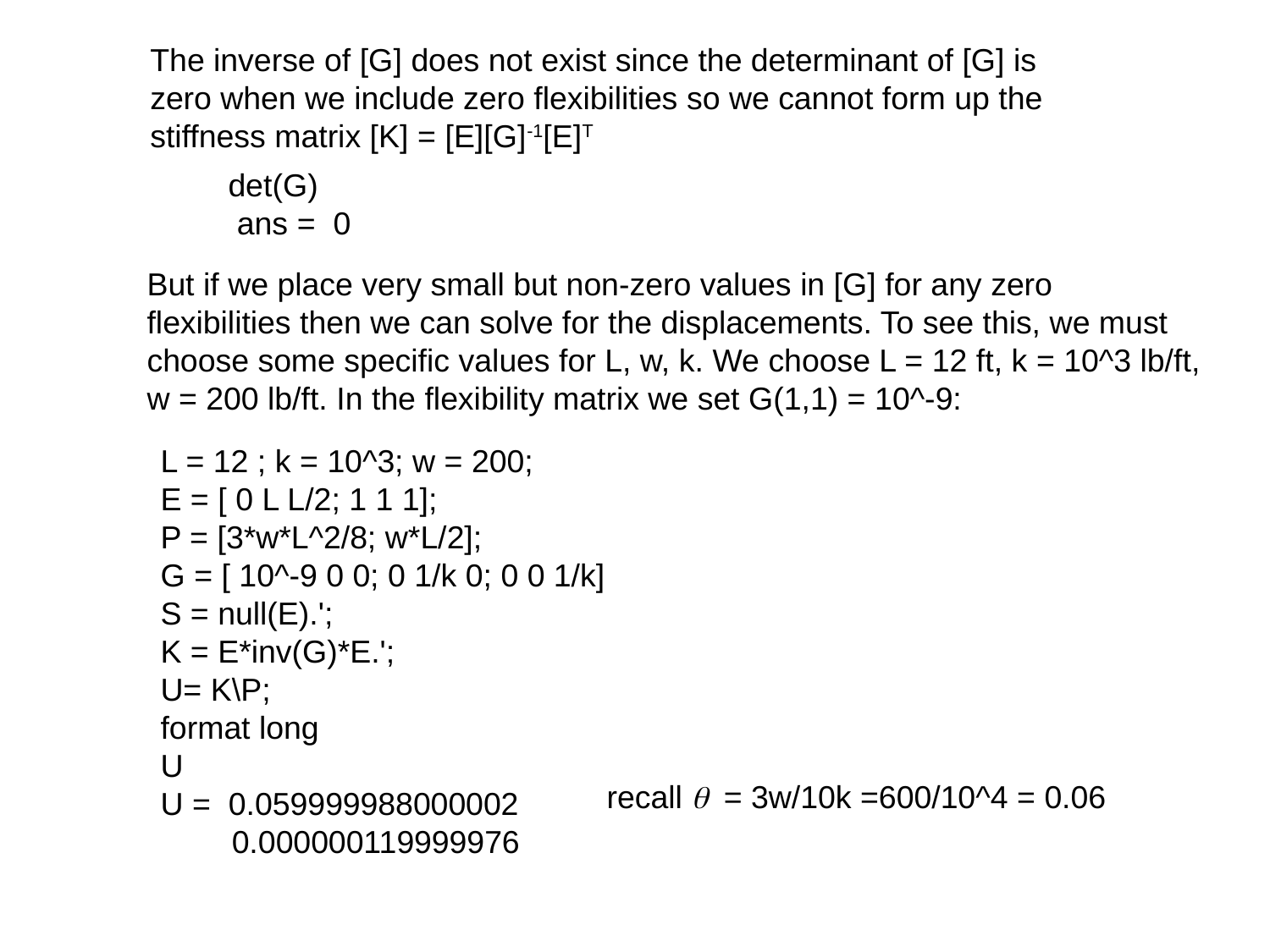

The inverse of [G] does not exist since the determinant of [G] is zero when we include zero flexibilities so we cannot form up the stiffness matrix [K] = [E][G]-1[E]T
det(G)
 ans =  0
But if we place very small but non-zero values in [G] for any zero  flexibilities then we can solve for the displacements. To see this, we must choose some specific values for L, w, k. We choose L = 12 ft, k = 10^3 lb/ft, w = 200 lb/ft. In the flexibility matrix we set G(1,1) = 10^-9:
L = 12 ; k = 10^3; w = 200;
E = [ 0 L L/2; 1 1 1];
P = [3*w*L^2/8; w*L/2];
G = [ 10^-9 0 0; 0 1/k 0; 0 0 1/k]
S = null(E).';
K = E*inv(G)*E.';
U= K\P;
format long
U
U =  0.059999988000002
        0.000000119999976

recall θ = 3w/10k =600/10^4 = 0.06